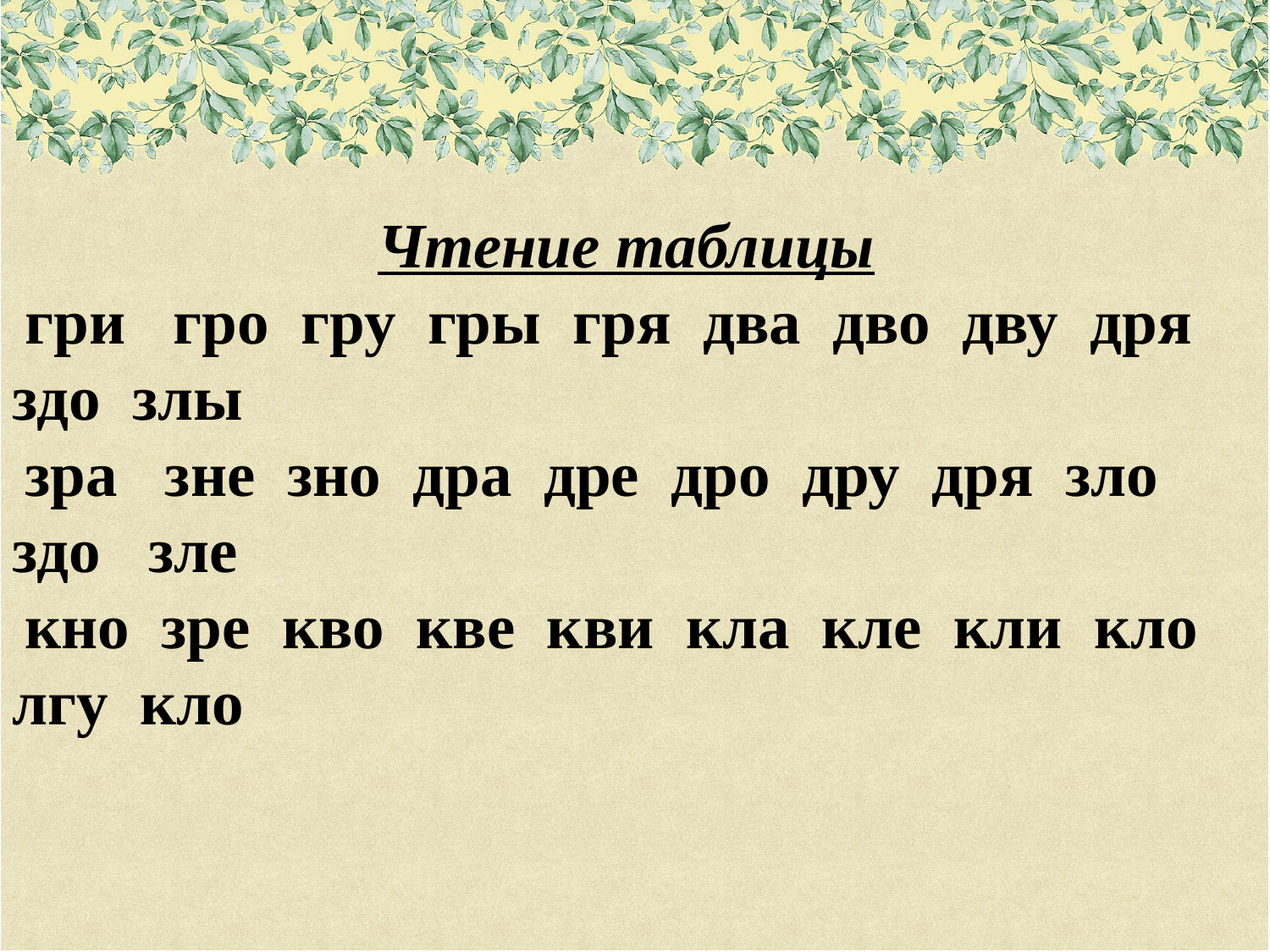

Чтение таблицы
гри   гро  гру  гры  гря  два  дво  дву  дря  здо  злы
зра   зне  зно  дра  дре  дро  дру  дря  зло  здо   зле
кно  зре  кво  кве  кви  кла  кле  кли  кло  лгу  кло